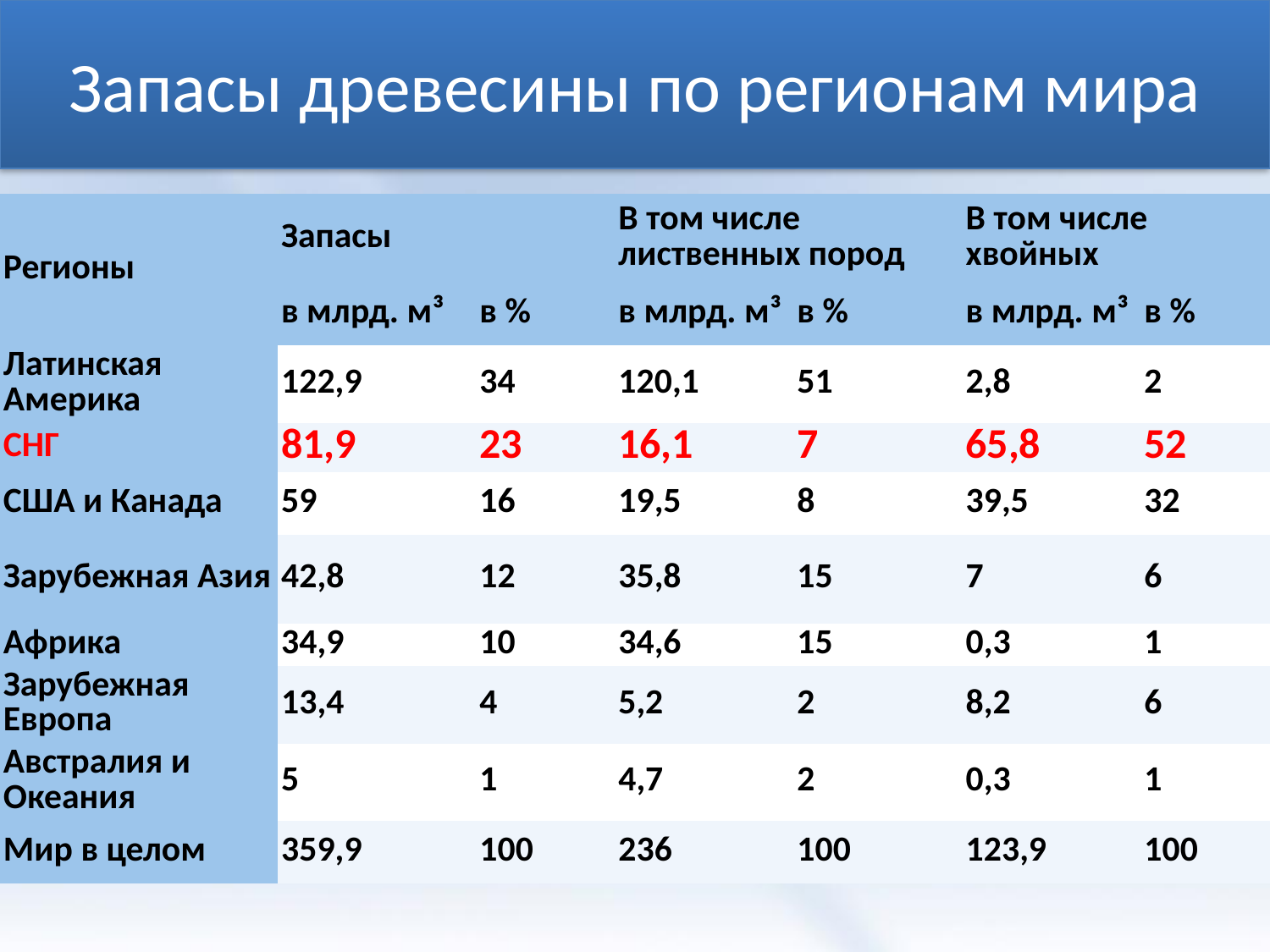

Запасы древесины по регионам мира
| Регионы | Запасы |  | В том числе лиственных пород |  | В том числе хвойных |  |
| --- | --- | --- | --- | --- | --- | --- |
|  | в млрд. м³ | в % | в млрд. м³ | в % | в млрд. м³ | в % |
| Латинская Америка | 122,9 | 34 | 120,1 | 51 | 2,8 | 2 |
| СНГ | 81,9 | 23 | 16,1 | 7 | 65,8 | 52 |
| США и Канада | 59 | 16 | 19,5 | 8 | 39,5 | 32 |
| Зарубежная Азия | 42,8 | 12 | 35,8 | 15 | 7 | 6 |
| Африка | 34,9 | 10 | 34,6 | 15 | 0,3 | 1 |
| Зарубежная Европа | 13,4 | 4 | 5,2 | 2 | 8,2 | 6 |
| Австралия и Океания | 5 | 1 | 4,7 | 2 | 0,3 | 1 |
| Мир в целом | 359,9 | 100 | 236 | 100 | 123,9 | 100 |